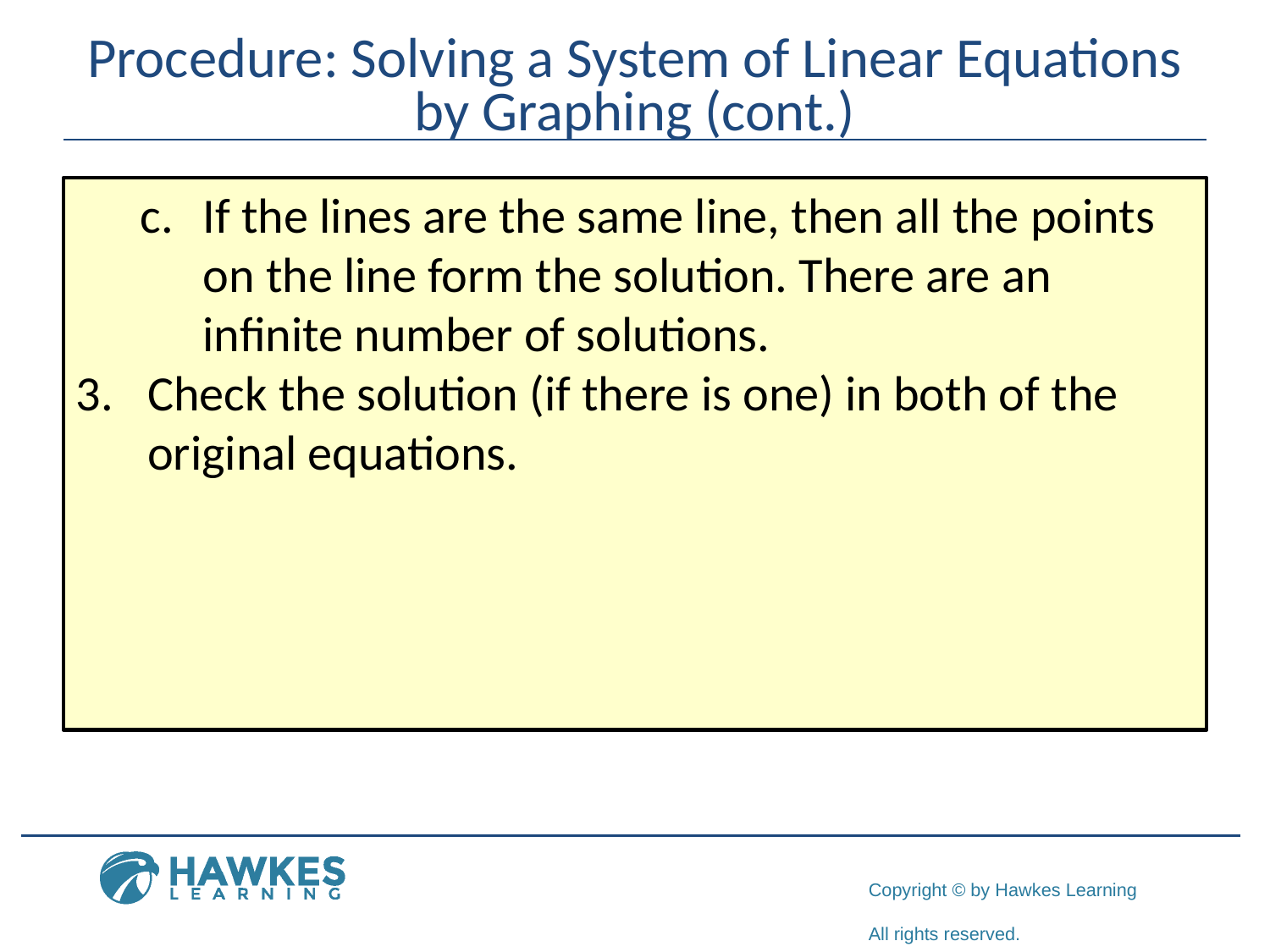

# Procedure: Solving a System of Linear Equations by Graphing (cont.)
If the lines are the same line, then all the points on the line form the solution. There are an infinite number of solutions.
Check the solution (if there is one) in both of the original equations.